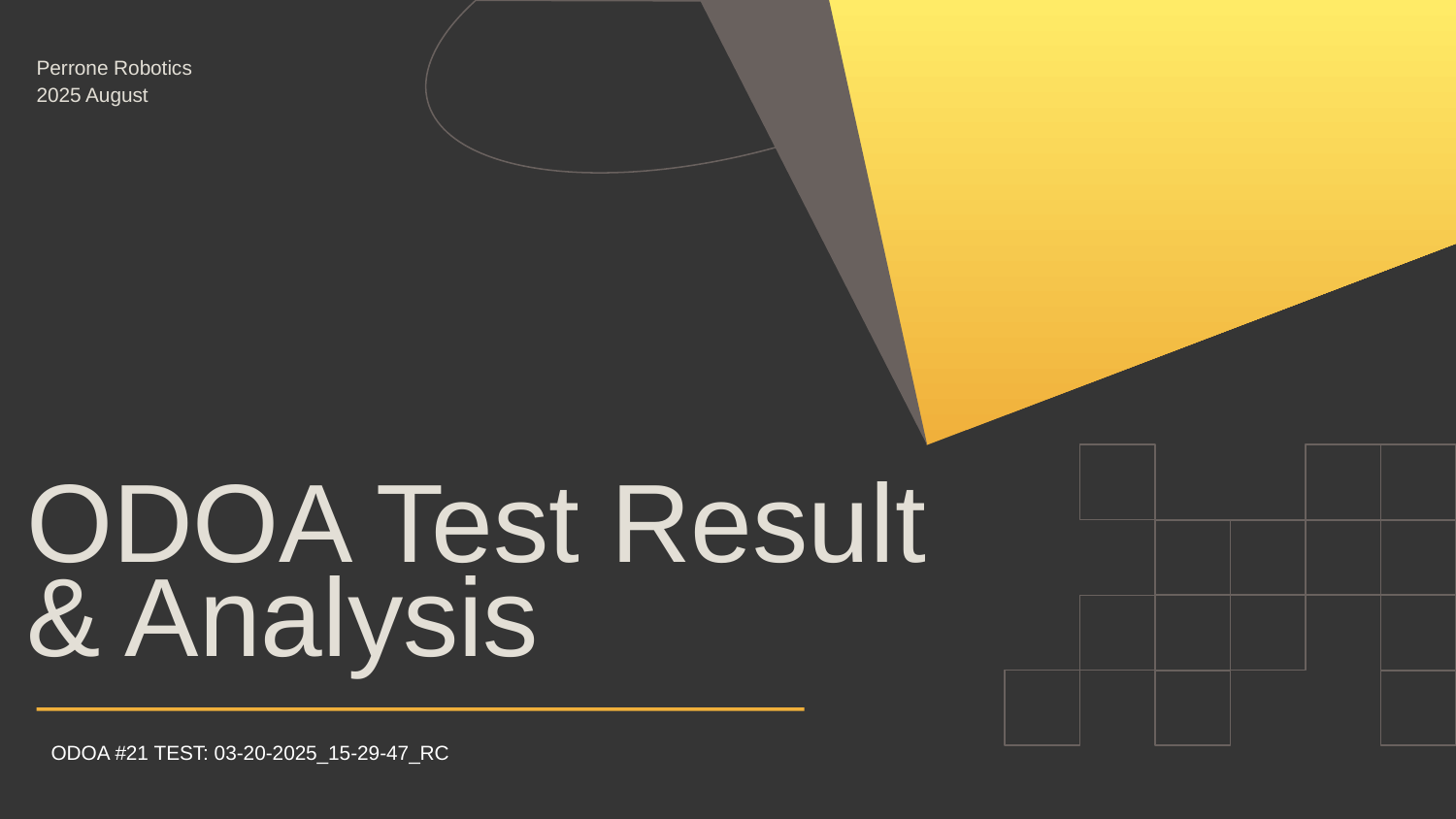

Perrone Robotics
2025 August
# ODOA Test Result & Analysis
ODOA #21 TEST: 03-20-2025_15-29-47_RC